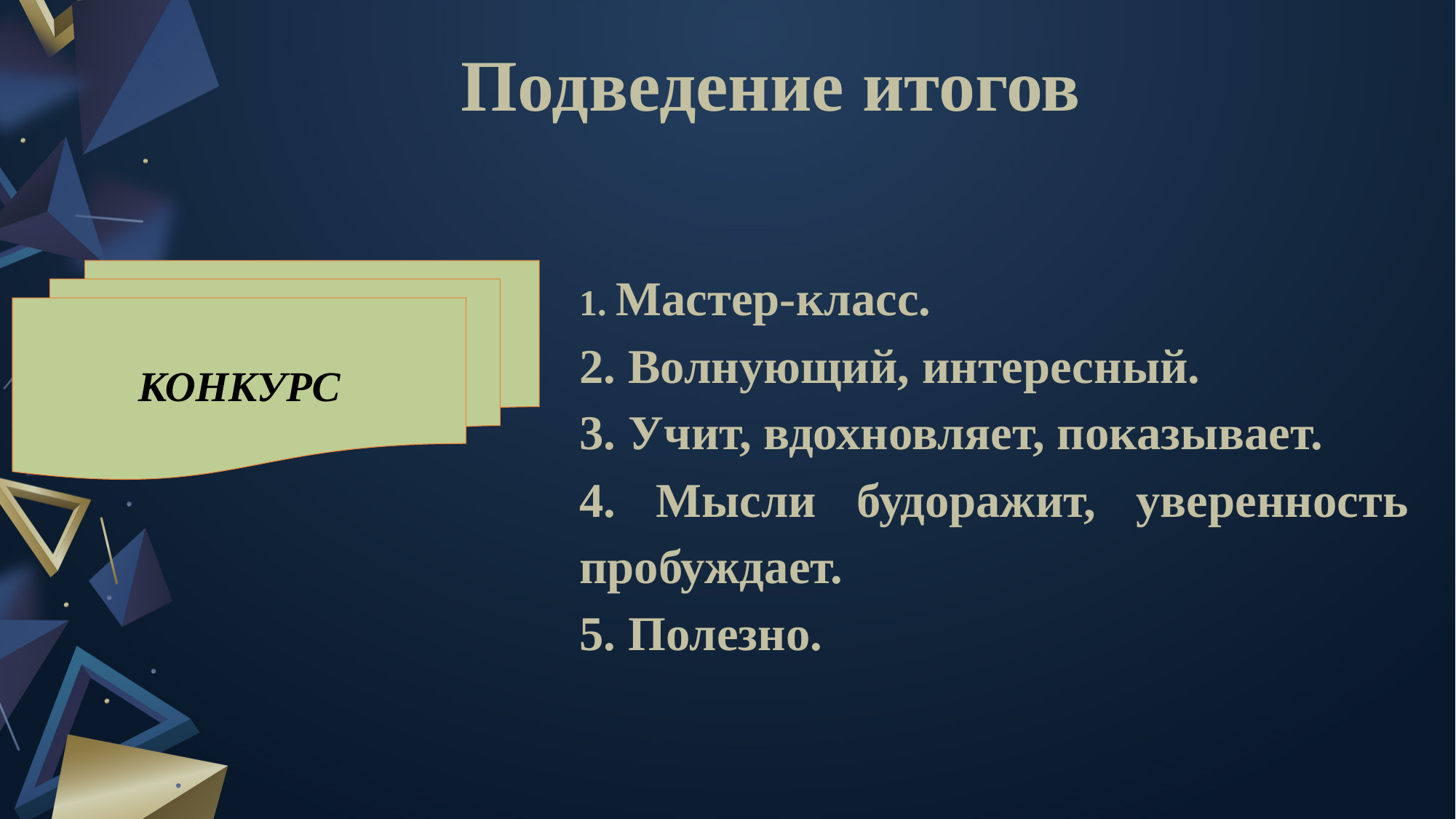

Подведение итогов
1. Мастер-класс.
2. Волнующий, интересный.
3. Учит, вдохновляет, показывает.
4. Мысли будоражит, уверенность пробуждает.
5. Полезно.
КОНКУРС